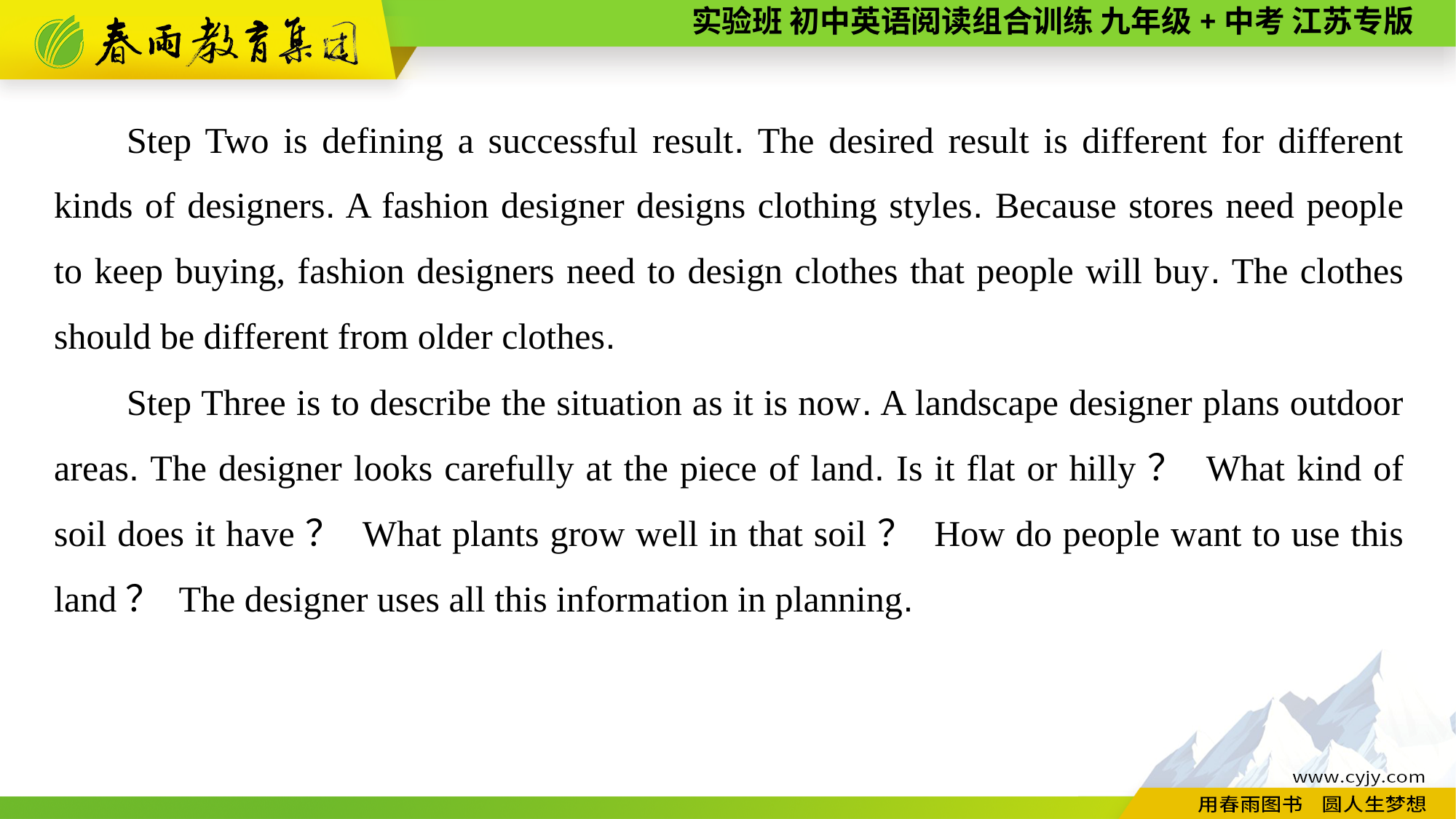

Step Two is defining a successful result. The desired result is different for different kinds of designers. A fashion designer designs clothing styles. Because stores need people to keep buying, fashion designers need to design clothes that people will buy. The clothes should be different from older clothes.
Step Three is to describe the situation as it is now. A landscape designer plans outdoor areas. The designer looks carefully at the piece of land. Is it flat or hilly？ What kind of soil does it have？ What plants grow well in that soil？ How do people want to use this land？ The designer uses all this information in planning.